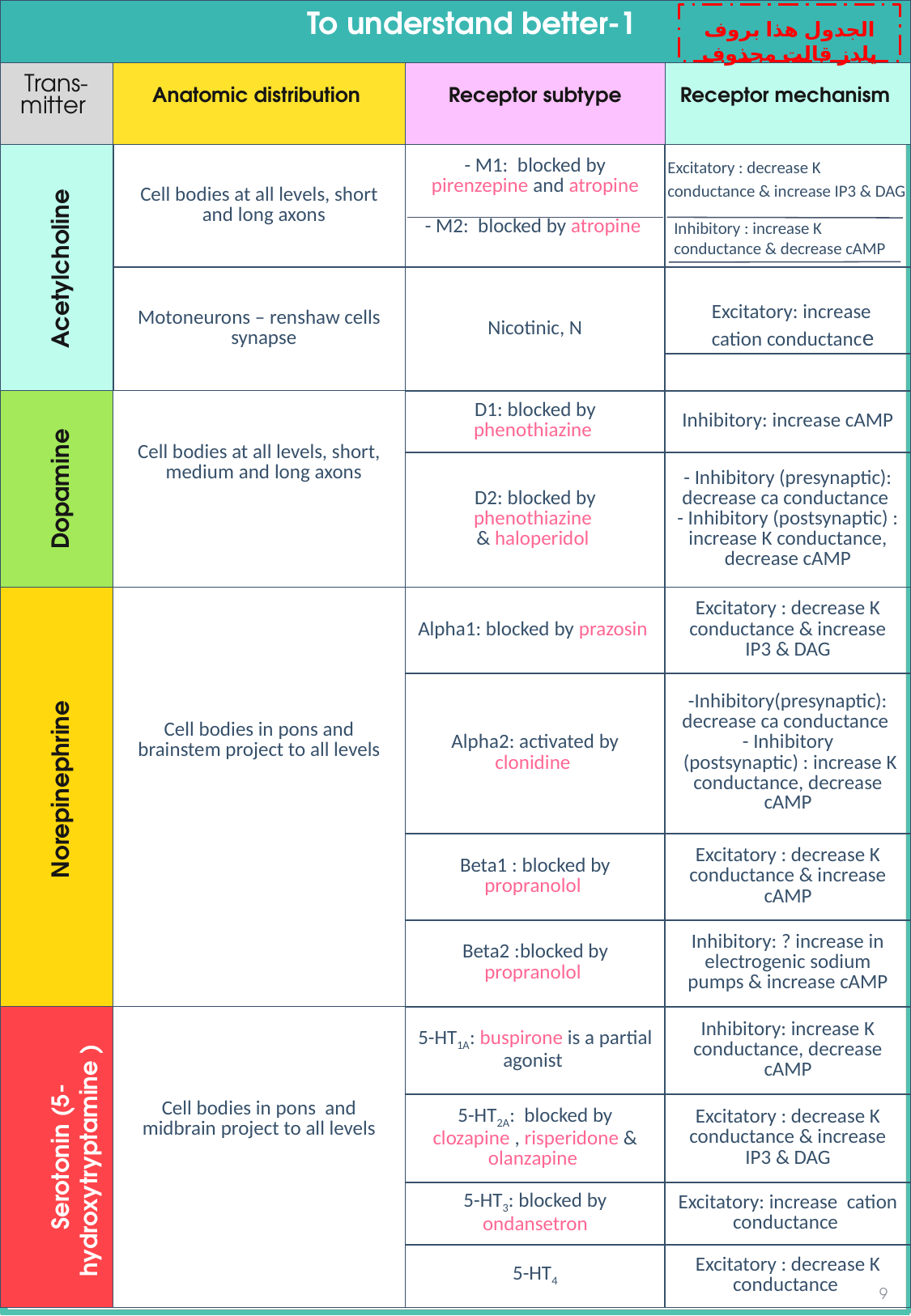

| To understand better-1 |  |  |  |
| --- | --- | --- | --- |
| Trans-mitter | Anatomic distribution | Receptor subtype | Receptor mechanism |
|  | Cell bodies at all levels, short and long axons | - M1: blocked by pirenzepine and atropine - M2: blocked by atropine |  |
|  | Motoneurons – renshaw cells synapse | Nicotinic, N |  |
|  |  |  |  |
|  | Cell bodies at all levels, short, medium and long axons | D1: blocked by phenothiazine | Inhibitory: increase cAMP |
|  |  | D2: blocked by phenothiazine & haloperidol | - Inhibitory (presynaptic): decrease ca conductance - Inhibitory (postsynaptic) : increase K conductance, decrease cAMP |
|  | Cell bodies in pons and brainstem project to all levels | Alpha1: blocked by prazosin | Excitatory : decrease K conductance & increase IP3 & DAG |
|  |  | Alpha2: activated by clonidine | -Inhibitory(presynaptic): decrease ca conductance - Inhibitory (postsynaptic) : increase K conductance, decrease cAMP |
|  |  | Beta1 : blocked by propranolol | Excitatory : decrease K conductance & increase cAMP |
|  |  | Beta2 :blocked by propranolol | Inhibitory: ? increase in electrogenic sodium pumps & increase cAMP |
|  | Cell bodies in pons and midbrain project to all levels | 5-HT1A: buspirone is a partial agonist | Inhibitory: increase K conductance, decrease cAMP |
|  |  | 5-HT2A: blocked by clozapine , risperidone & olanzapine | Excitatory : decrease K conductance & increase IP3 & DAG |
|  |  | 5-HT3: blocked by ondansetron | Excitatory: increase cation conductance |
|  |  | 5-HT4 | Excitatory : decrease K conductance |
الجدول هذا بروف يلدز قالت محذوف
Excitatory : decrease K conductance & increase IP3 & DAG

Inhibitory : increase K conductance & decrease cAMP

Acetylcholine
Excitatory: increase  cation conductance
Dopamine
Norepinephrine

Serotonin (5- hydroxytryptamine )

9